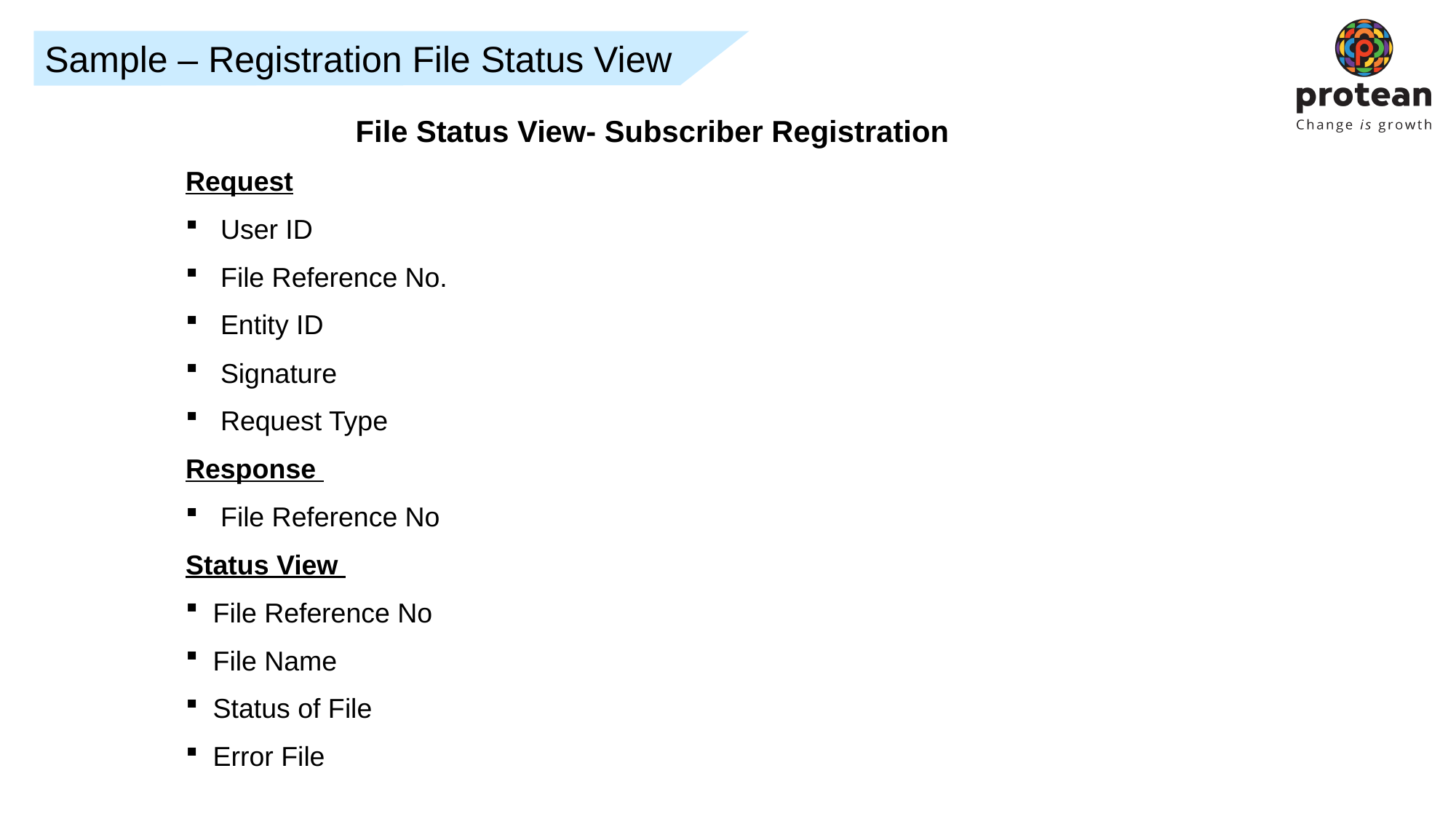

Sample – Registration File Status View
O
File Status View- Subscriber Registration
Request
 User ID
 File Reference No.
 Entity ID
 Signature
 Request Type
Response
 File Reference No
Status View
File Reference No
File Name
Status of File
Error File